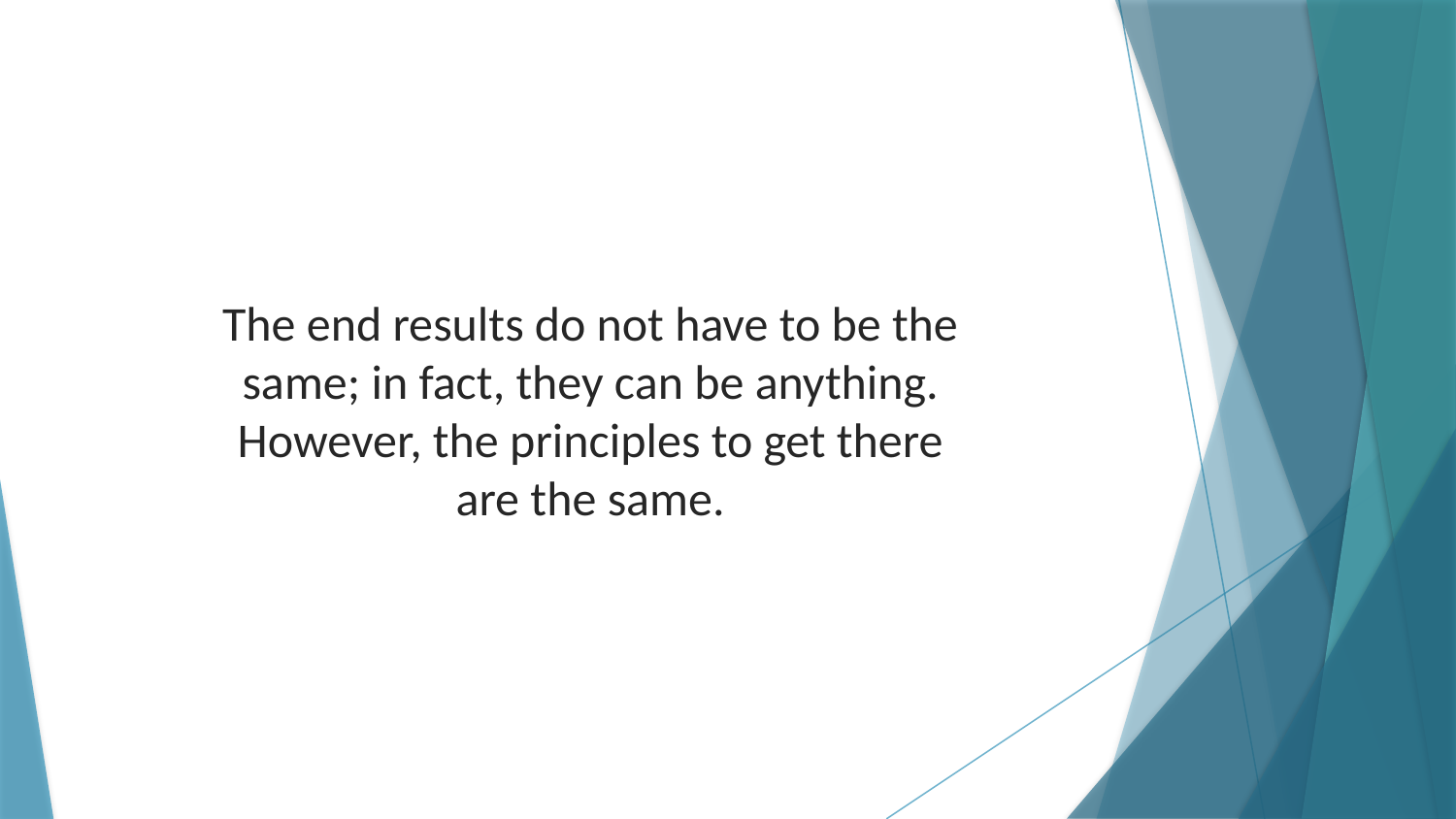

The end results do not have to be the same; in fact, they can be anything. However, the principles to get there are the same.